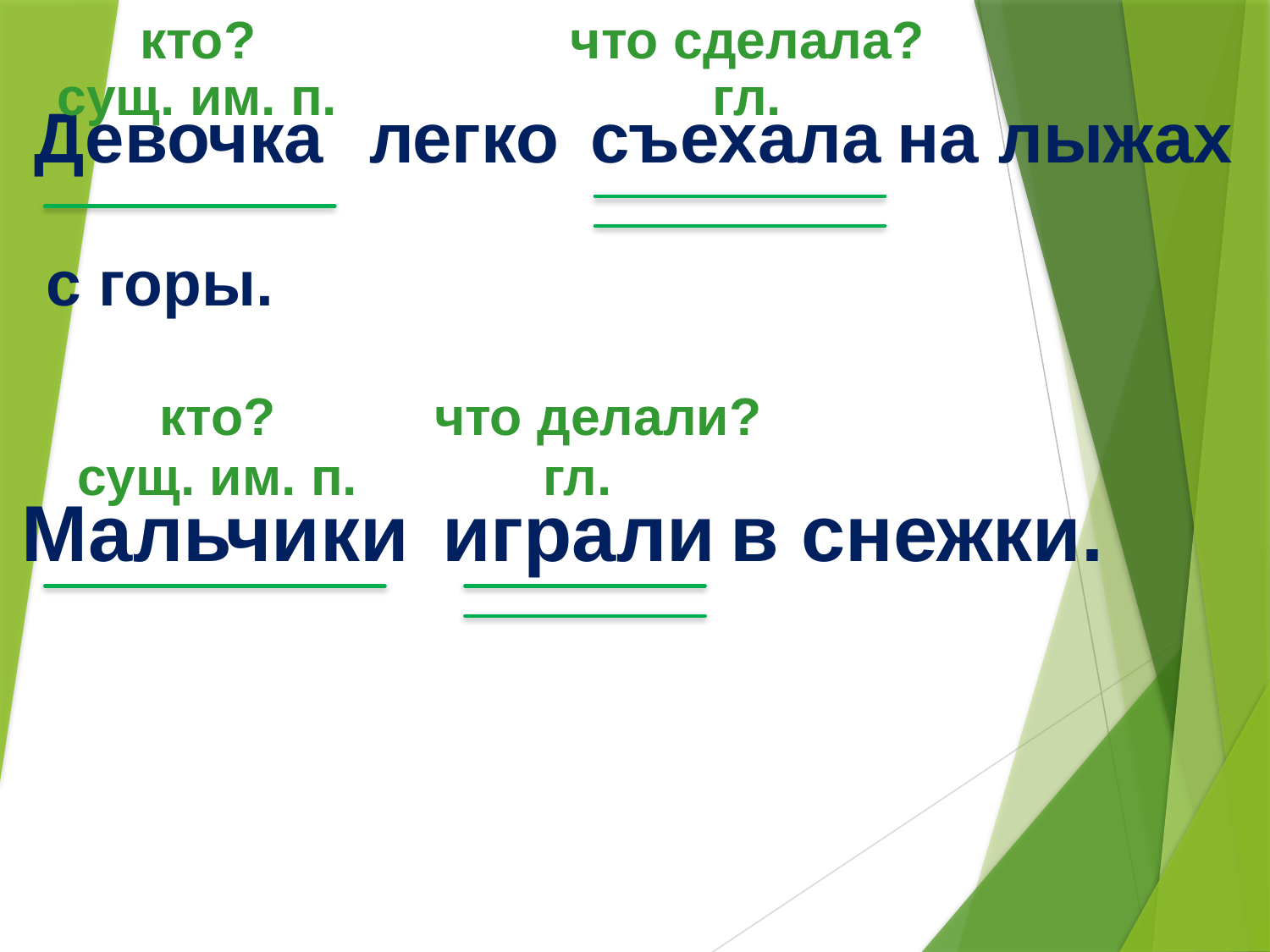

кто?
что сделала?
сущ. им. п.
гл.
Девочка
легко
съехала
 на лыжах
с горы.
кто?
что делали?
сущ. им. п.
гл.
Мальчики
играли
в снежки.